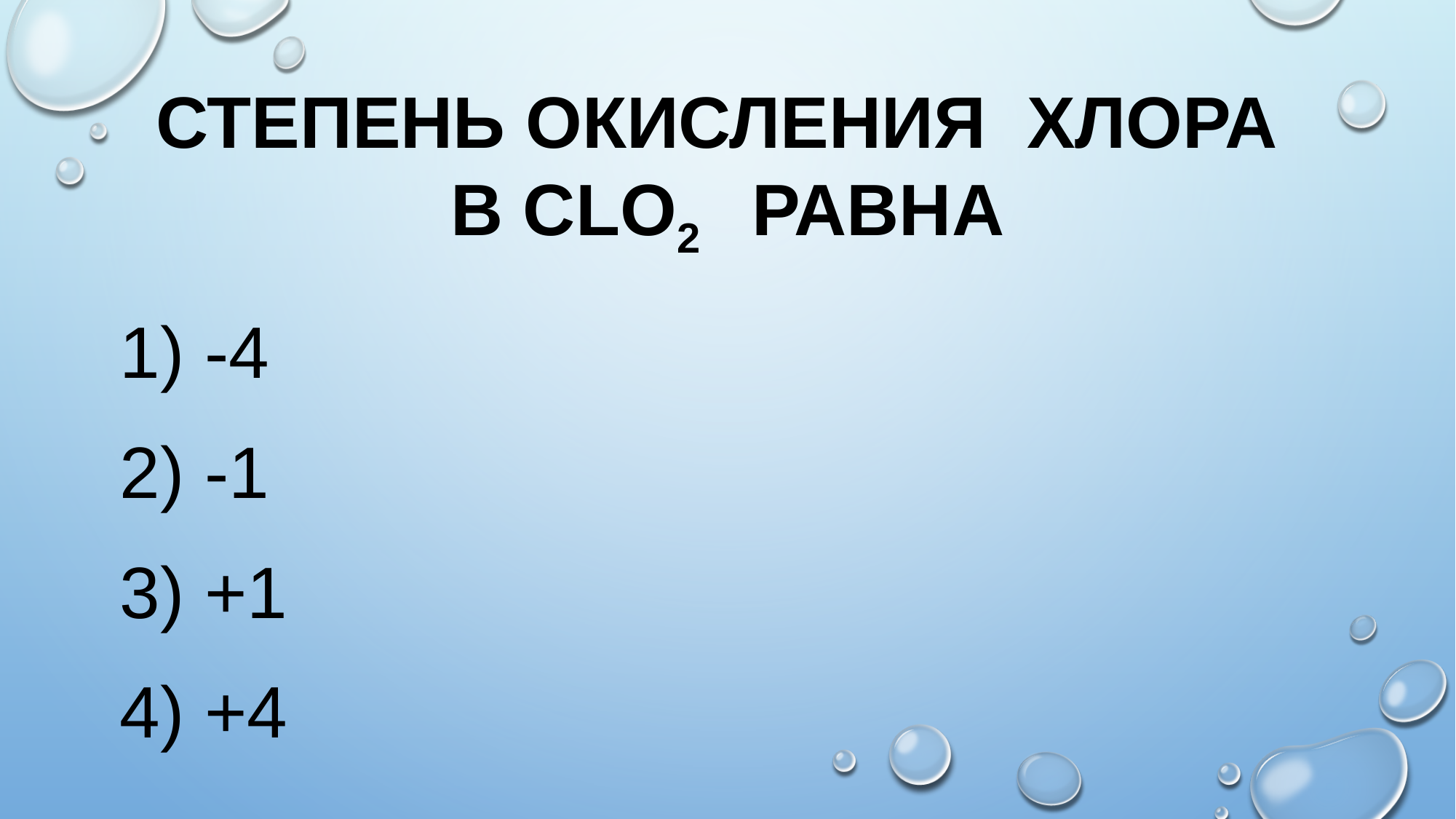

# Степень окисления  хлора  в ClO2   равна
 -4
 -1
 +1
 +4